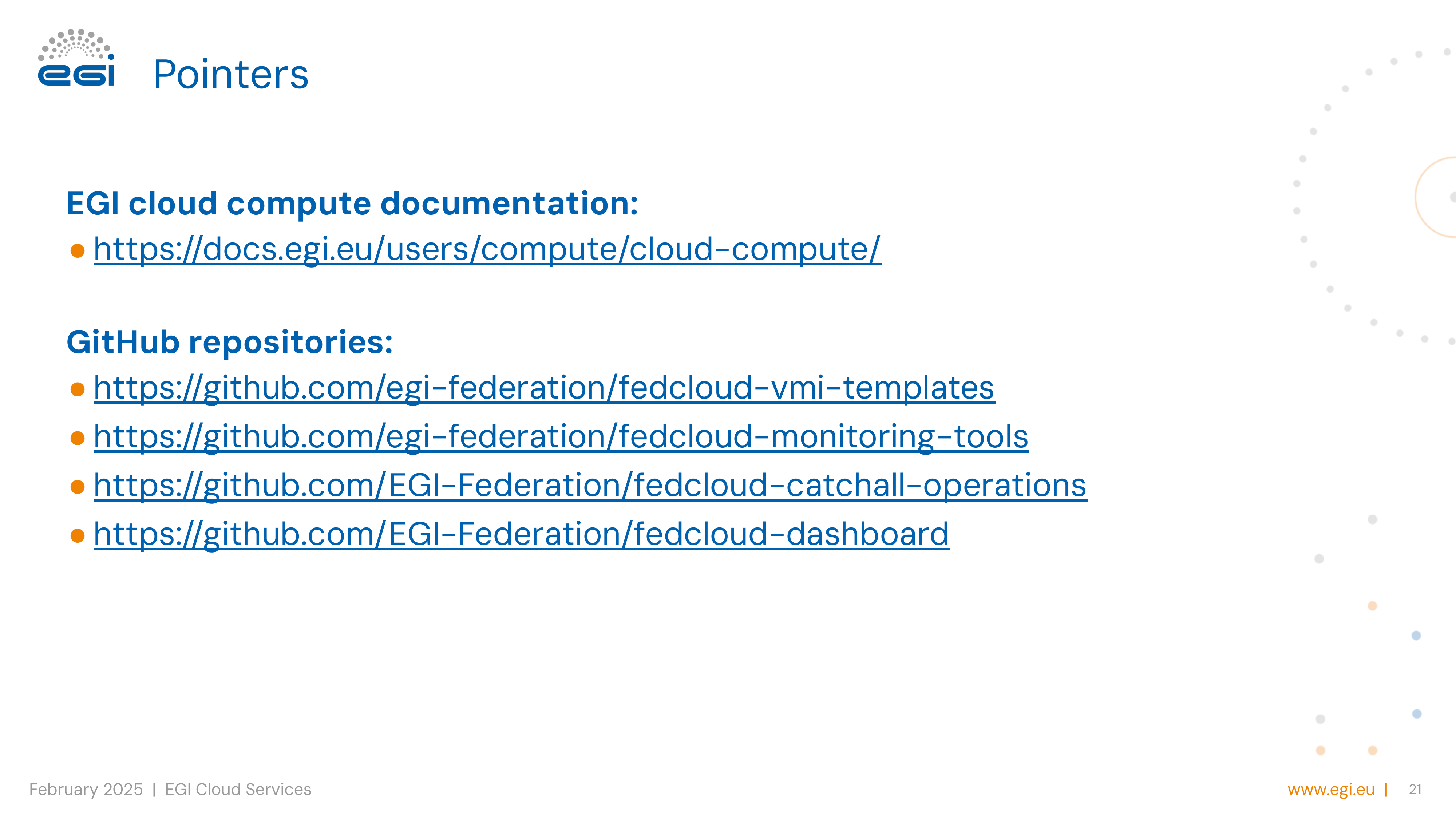

# Pointers

EGI cloud compute documentation:
https://docs.egi.eu/users/compute/cloud-compute/

GitHub repositories:
https://github.com/egi-federation/fedcloud-vmi-templates
https://github.com/egi-federation/fedcloud-monitoring-tools
https://github.com/EGI-Federation/fedcloud-catchall-operations
https://github.com/EGI-Federation/fedcloud-dashboard
21